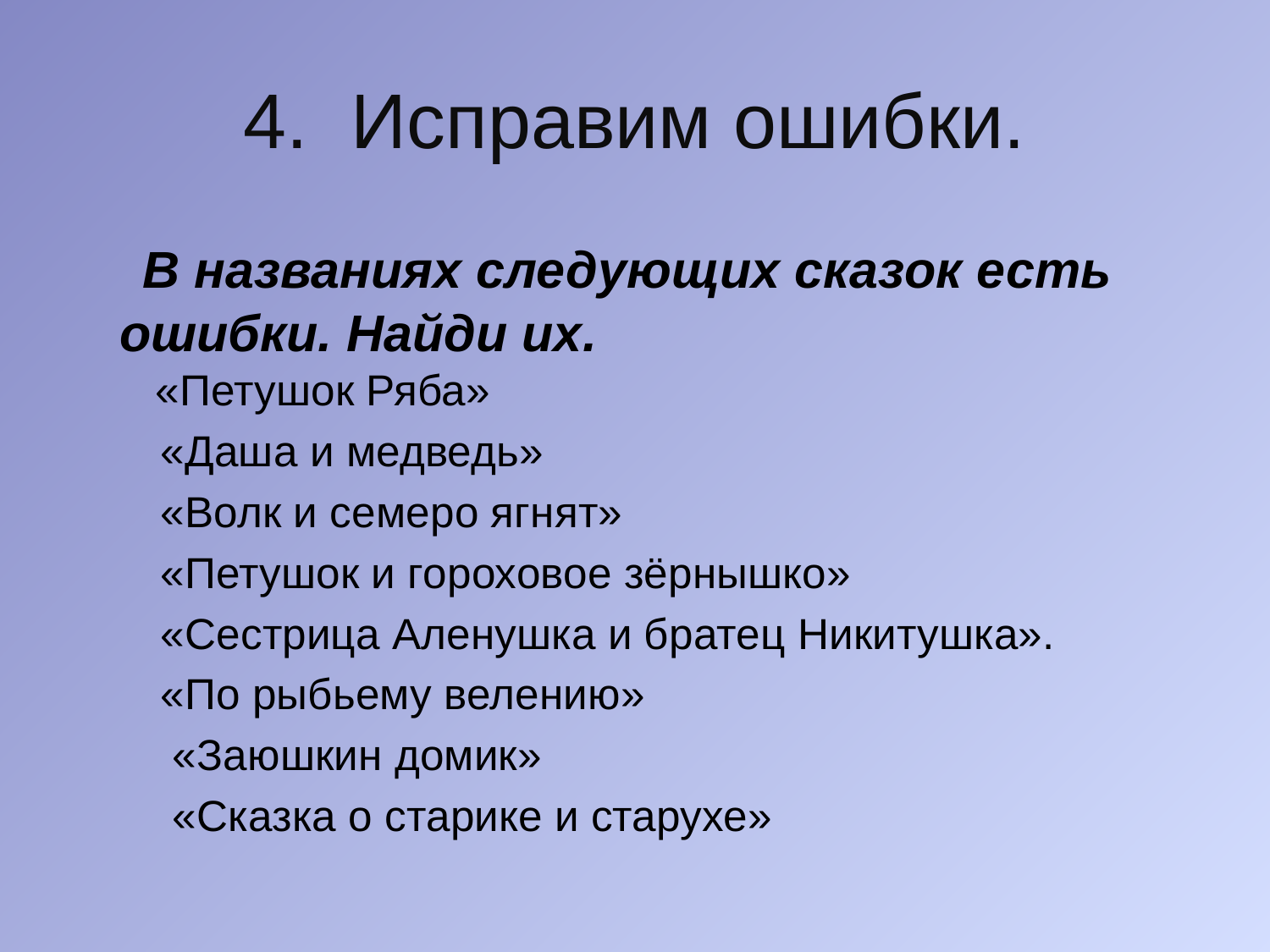

# 4.  Исправим ошибки.
    В названиях следующих сказок есть ошибки. Найди их. 
   «Петушок Ряба»
       «Даша и медведь»
       «Волк и семеро ягнят»
       «Петушок и гороховое зёрнышко»
       «Сестрица Аленушка и братец Никитушка».
       «По рыбьему велению»
        «Заюшкин домик»
        «Сказка о старике и старухе»